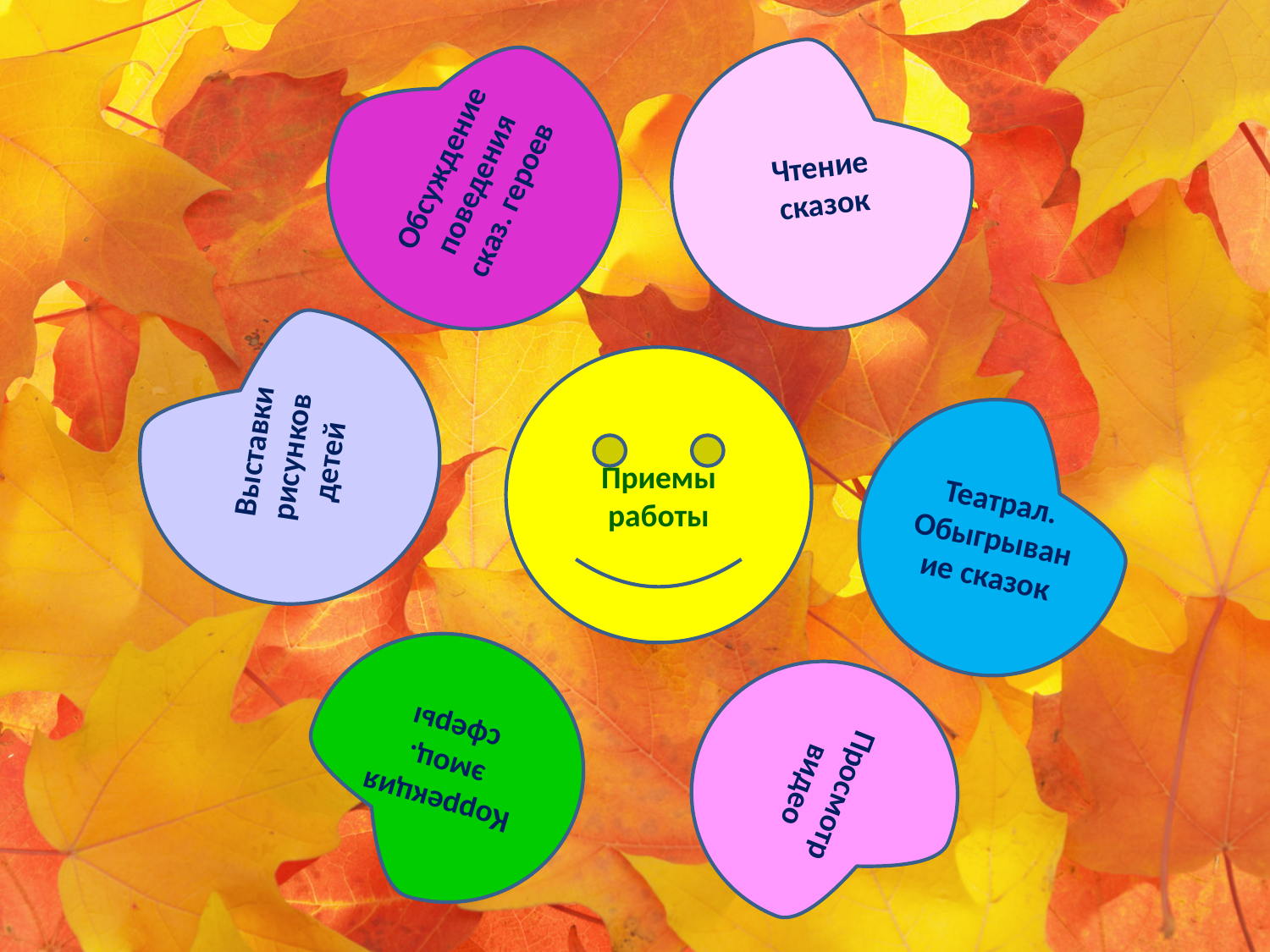

Обсуждение поведения сказ. героев
Чтение сказок
Выставки рисунков детей
Приемы работы
Театрал. Обыгрывание сказок
Коррекция эмоц. сферы
Просмотр
видео